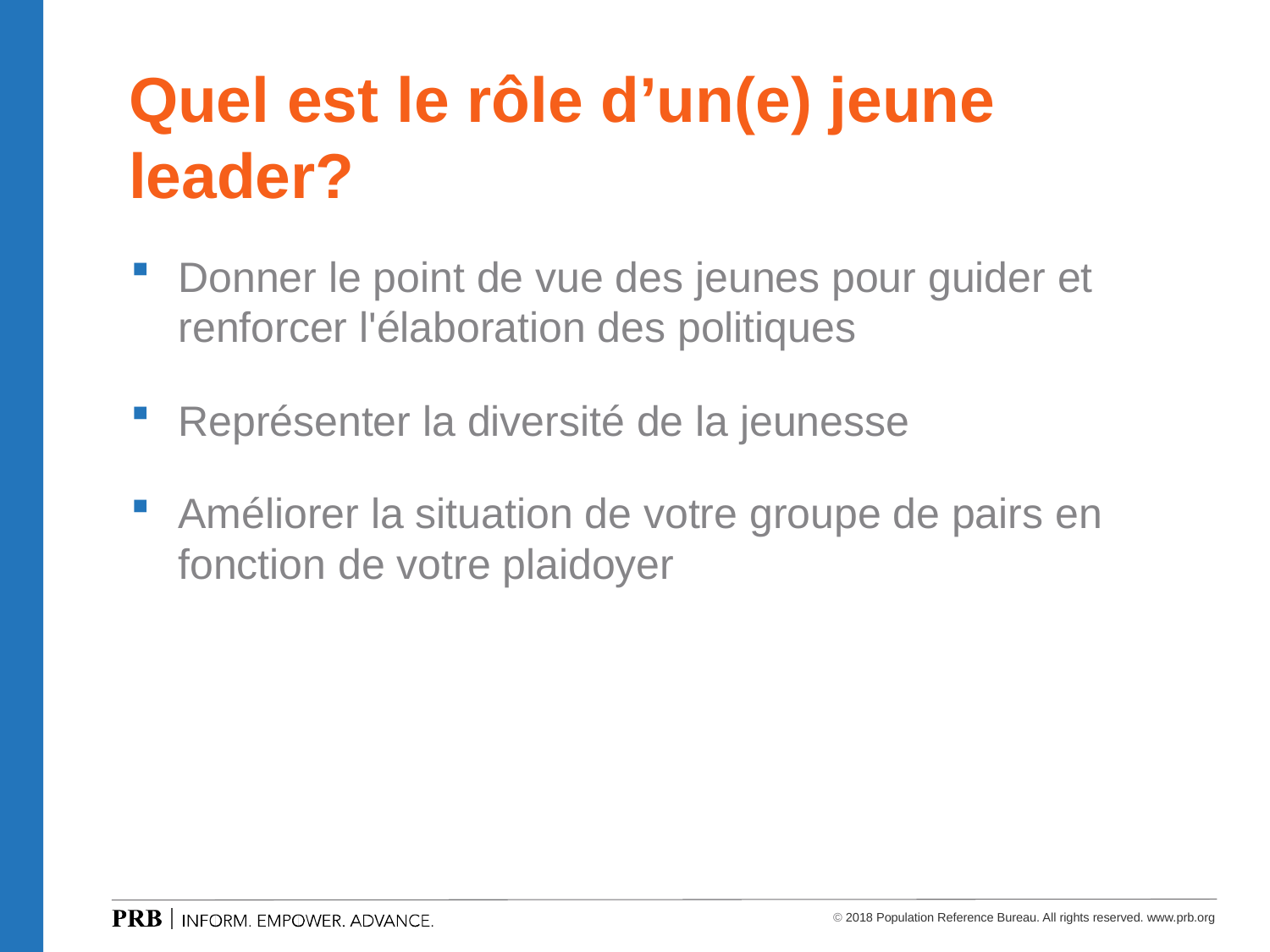

# Quel est le rôle d’un(e) jeune leader?
Donner le point de vue des jeunes pour guider et renforcer l'élaboration des politiques
Représenter la diversité de la jeunesse
Améliorer la situation de votre groupe de pairs en fonction de votre plaidoyer